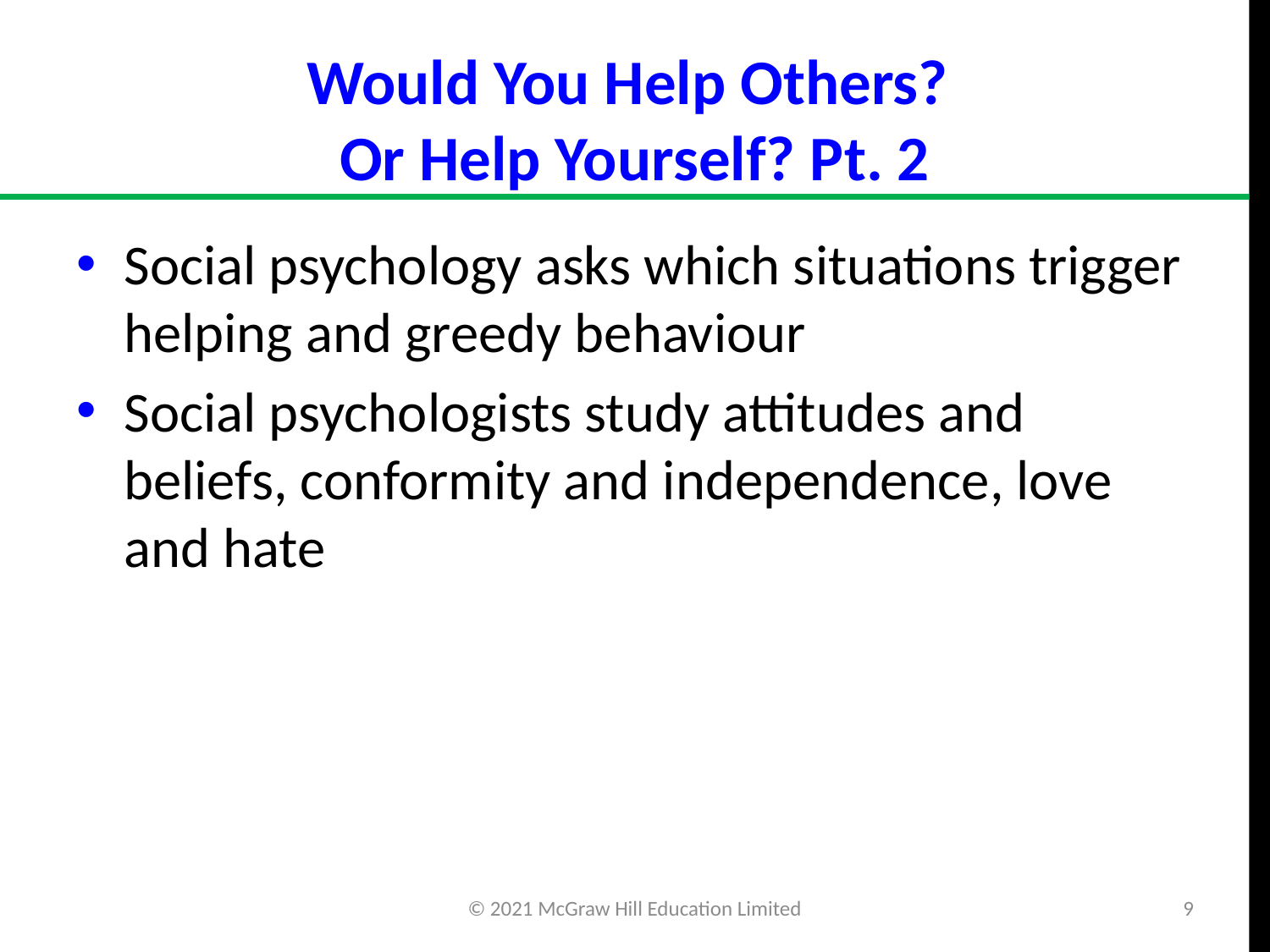

# Would You Help Others? Or Help Yourself? Pt. 2
Social psychology asks which situations trigger helping and greedy behaviour
Social psychologists study attitudes and beliefs, conformity and independence, love and hate

© 2021 McGraw Hill Education Limited
9